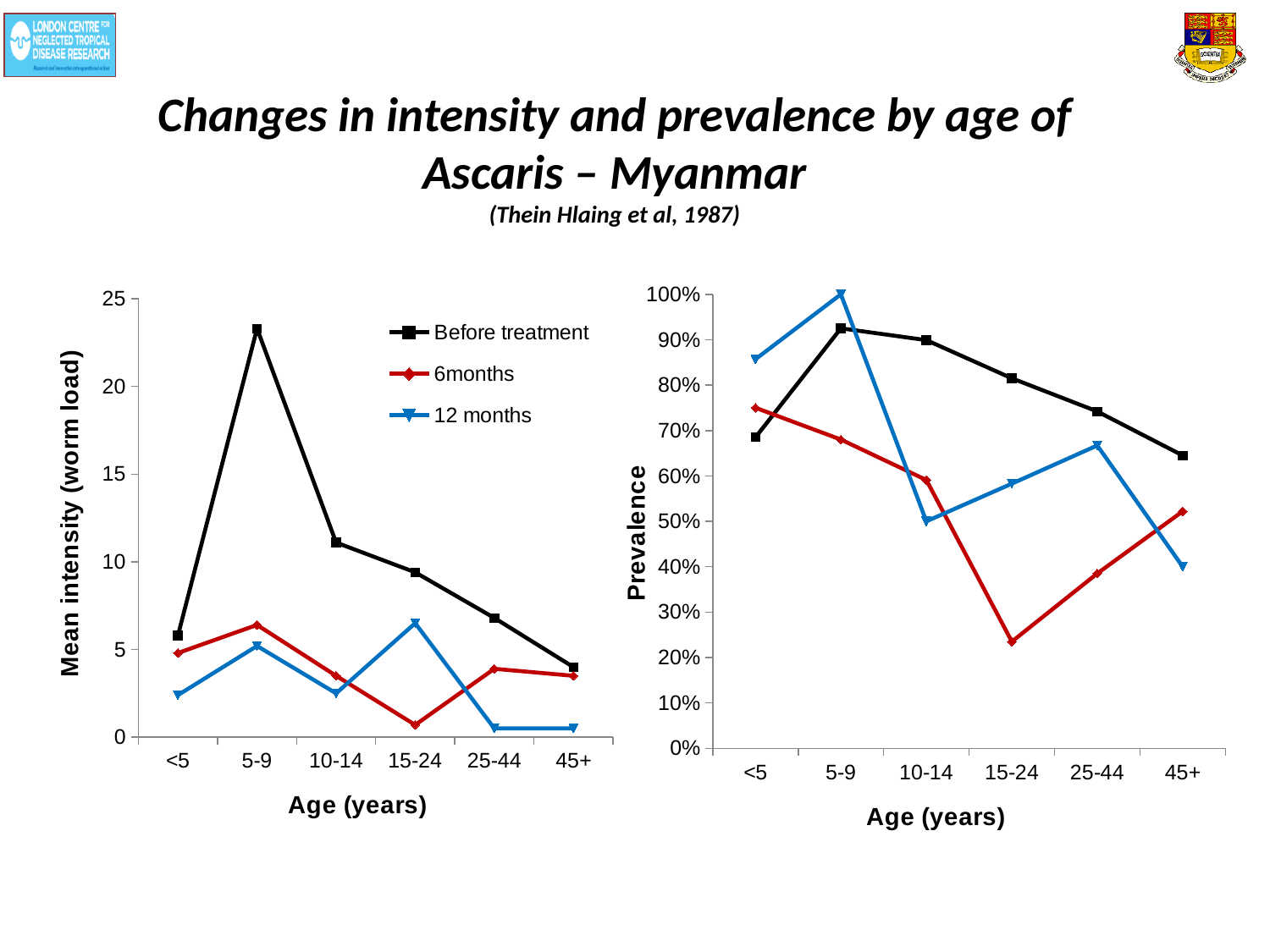

# Changes in intensity and prevalence by age of Ascaris – Myanmar (Thein Hlaing et al, 1987)

### Chart

| Category | Before treatment | 6months | 12 months |
|---|---|---|---|
| <5 | 0.685 | 0.75 | 0.857 |
| 5-9 | 0.925 | 0.68 | 1.0 |
| 10-14 | 0.899 | 0.591 | 0.5 |
| 15-24 | 0.815 | 0.235 | 0.583 |
| 25-44 | 0.742 | 0.385 | 0.667 |
| 45+ | 0.645 | 0.522 | 0.4 |

### Chart

| Category | Before treatment | 6months | 12 months |
|---|---|---|---|
| <5 | 5.8 | 4.8 | 2.4 |
| 5-9 | 23.3 | 6.4 | 5.2 |
| 10-14 | 11.1 | 3.5 | 2.5 |
| 15-24 | 9.4 | 0.7 | 6.5 |
| 25-44 | 6.8 | 3.9 | 0.5 |
| 45+ | 4.0 | 3.5 | 0.5 |